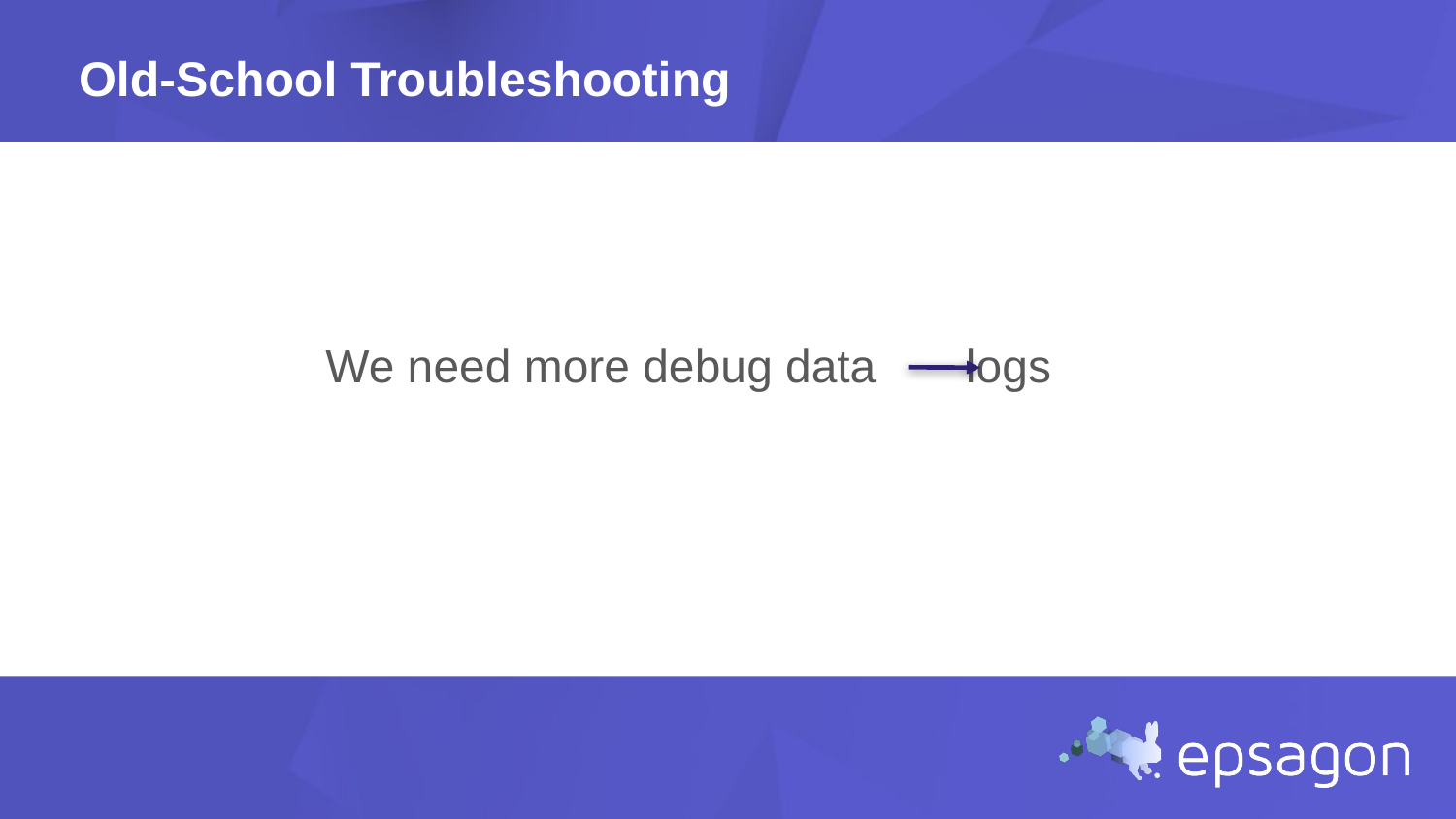

Old-School Troubleshooting
We need more debug data       logs